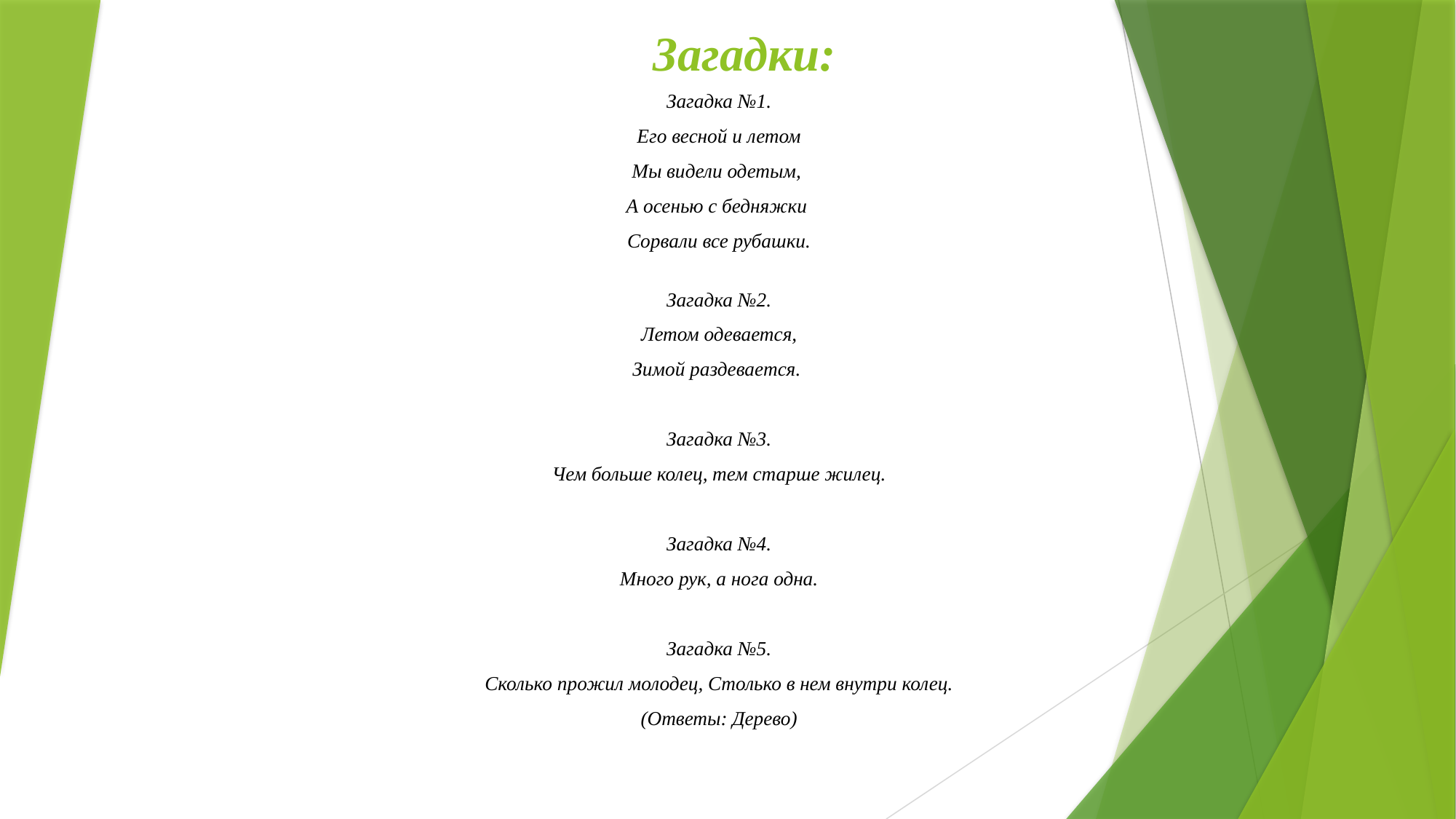

# Загадки:
Загадка №1.
 Его весной и летом
Мы видели одетым,
А осенью с бедняжки
Сорвали все рубашки.
Загадка №2.
 Летом одевается,
Зимой раздевается.

Загадка №3.
 Чем больше колец, тем старше жилец.

Загадка №4.
 Много рук, а нога одна.

Загадка №5.
 Сколько прожил молодец, Столько в нем внутри колец.
(Ответы: Дерево)